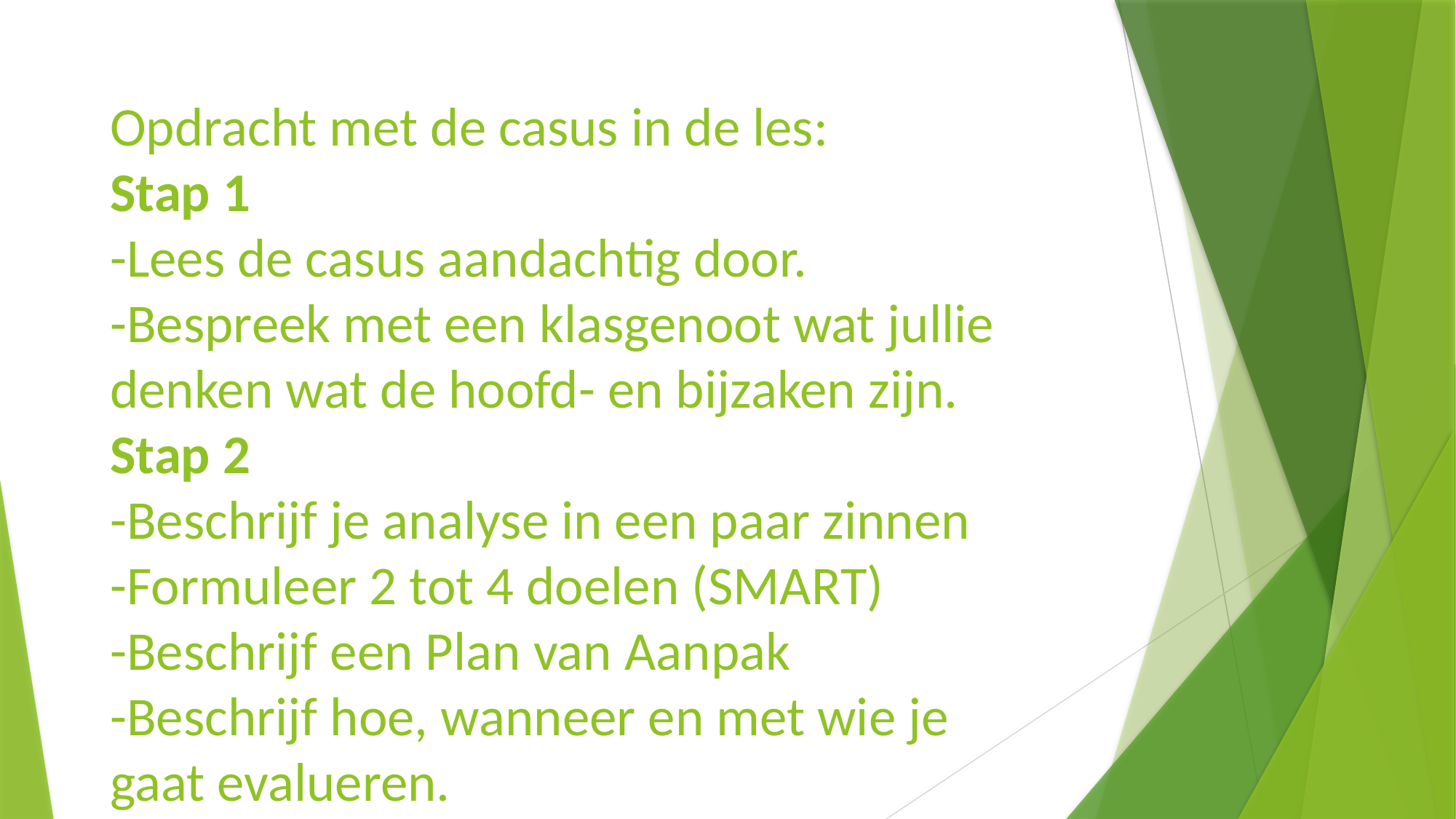

#
Opdracht met de casus in de les:
Stap 1
-Lees de casus aandachtig door.
-Bespreek met een klasgenoot wat jullie denken wat de hoofd- en bijzaken zijn.
Stap 2
-Beschrijf je analyse in een paar zinnen
-Formuleer 2 tot 4 doelen (SMART)
-Beschrijf een Plan van Aanpak
-Beschrijf hoe, wanneer en met wie je gaat evalueren.